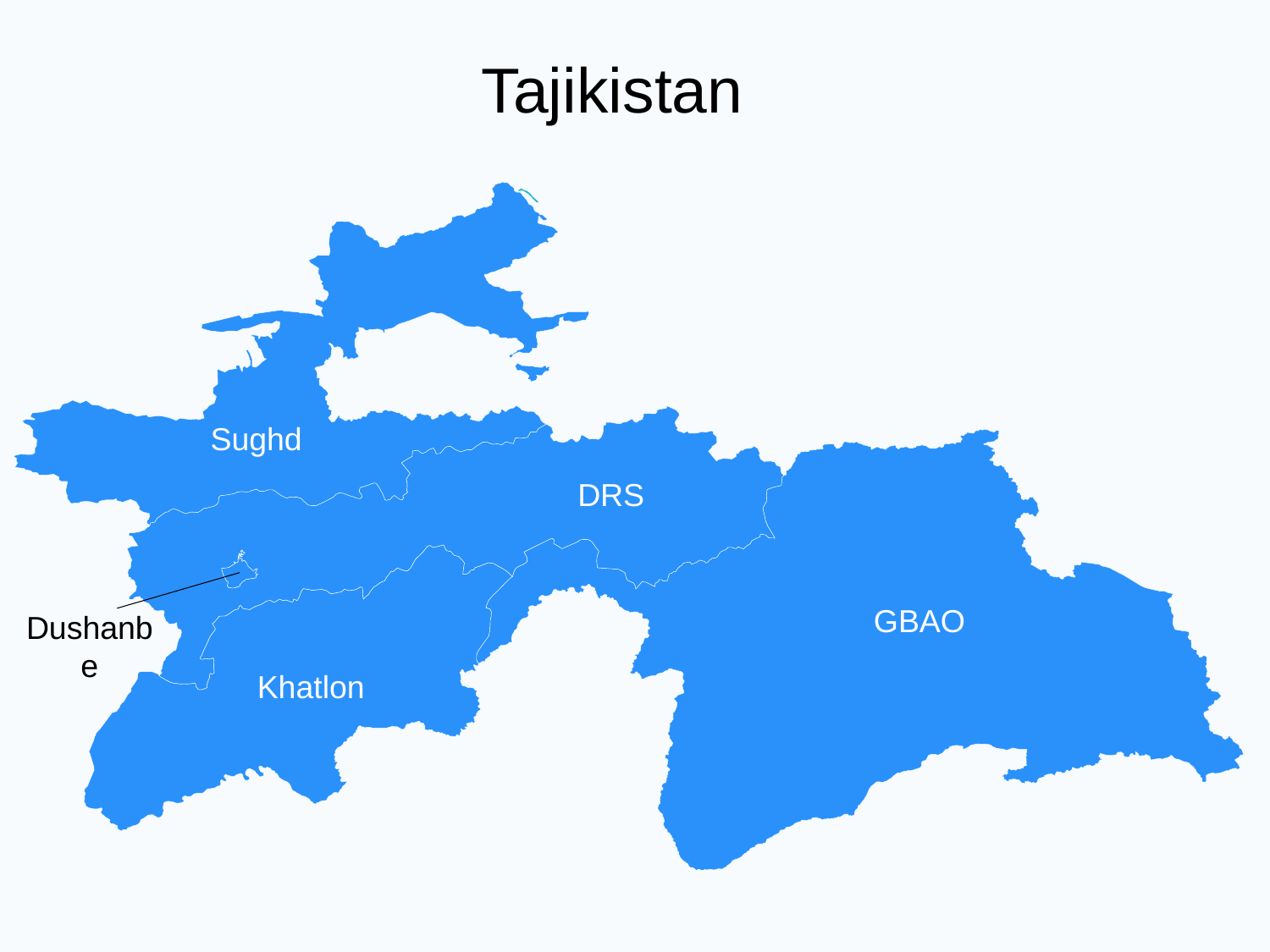

Sughd
DRS
GBAO
Dushanbe
Khatlon
# Tajikistan